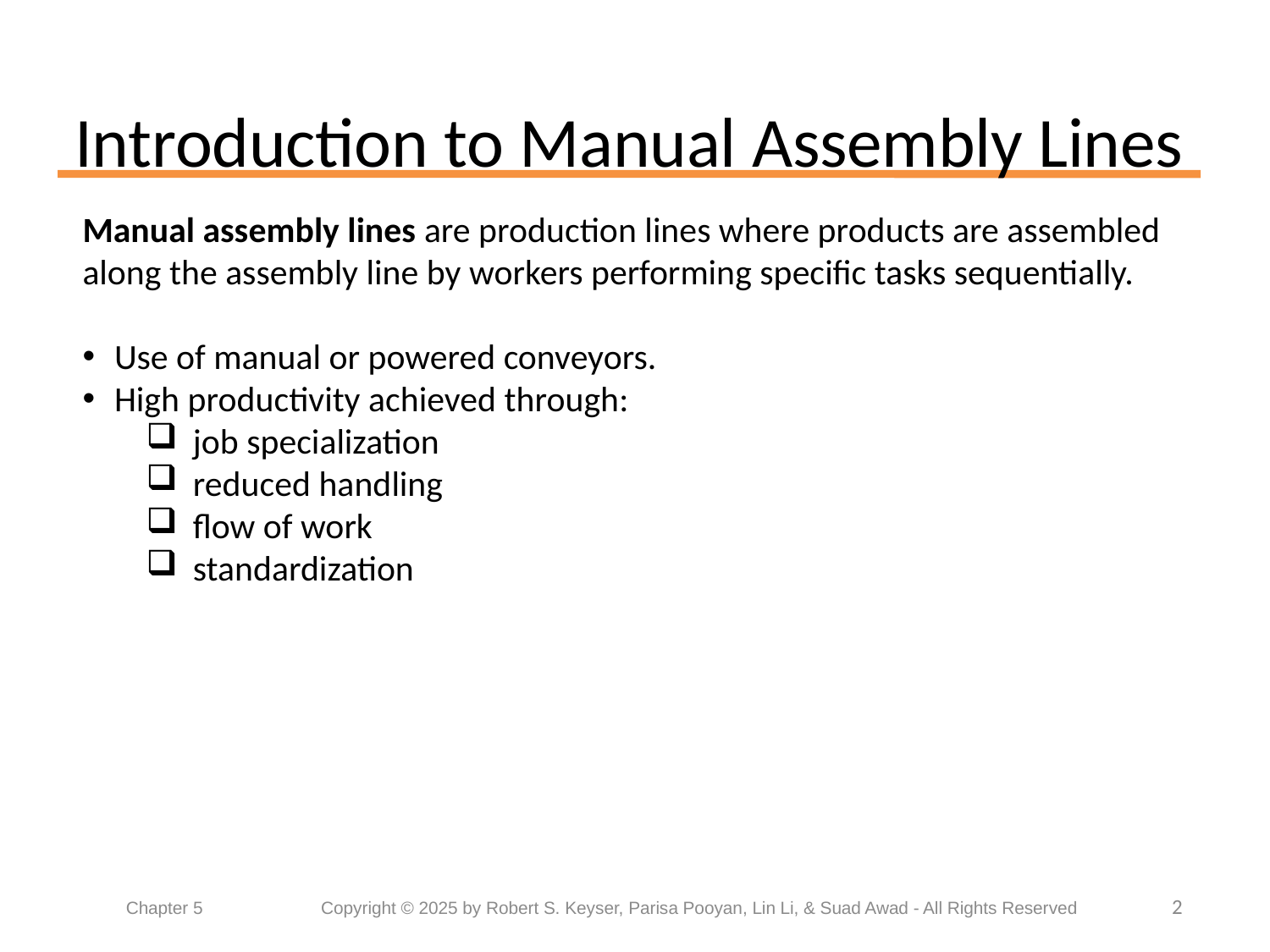

# Introduction to Manual Assembly Lines

Manual assembly lines are production lines where products are assembled along the assembly line by workers performing specific tasks sequentially.

Use of manual or powered conveyors.
High productivity achieved through:
job specialization
reduced handling
flow of work
standardization
2
Chapter 5	              Copyright © 2025 by Robert S. Keyser, Parisa Pooyan, Lin Li, & Suad Awad - All Rights Reserved